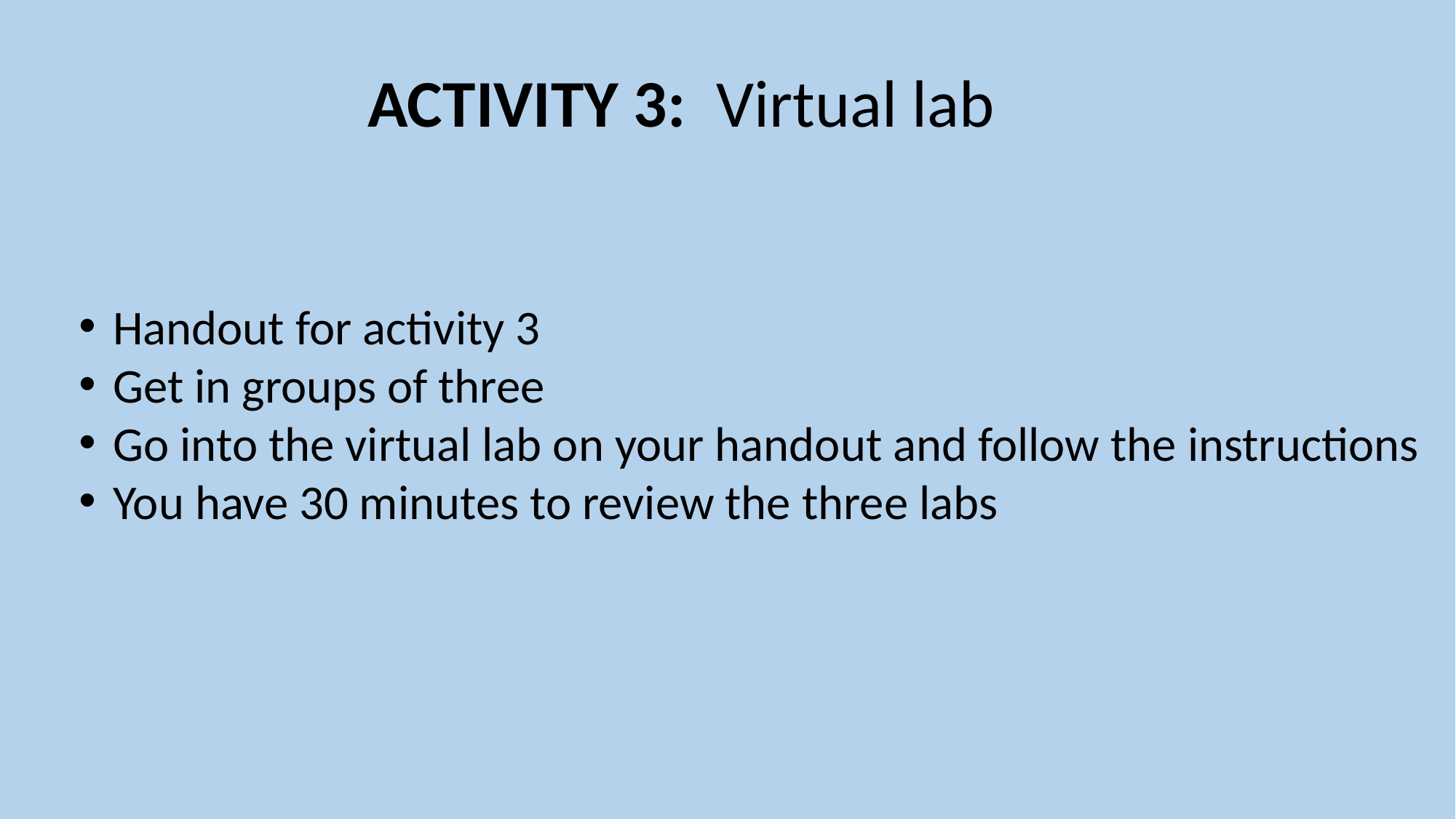

# ACTIVITY 3:  Virtual lab
Handout for activity 3
Get in groups of three
Go into the virtual lab on your handout and follow the instructions
You have 30 minutes to review the three labs